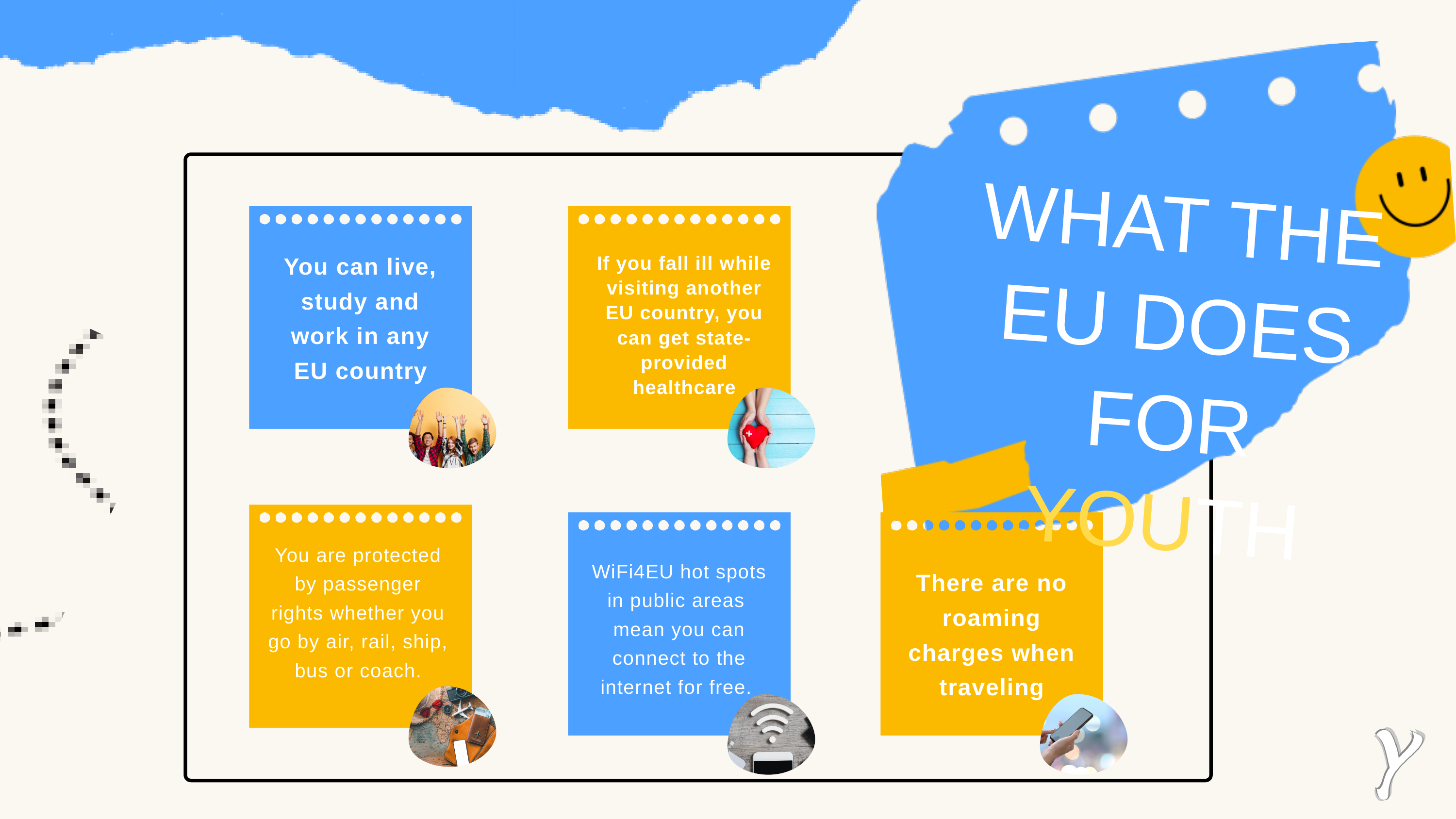

WHAT THE EU DOES FOR YOUTH

You can live, study and work in any EU country
If you fall ill while visiting another EU country, you can get state-provided healthcare

You are protected by passenger rights whether you go by air, rail, ship, bus or coach.
WiFi4EU hot spots in public areas  mean you can connect to the internet for free.
There are no roaming charges when traveling